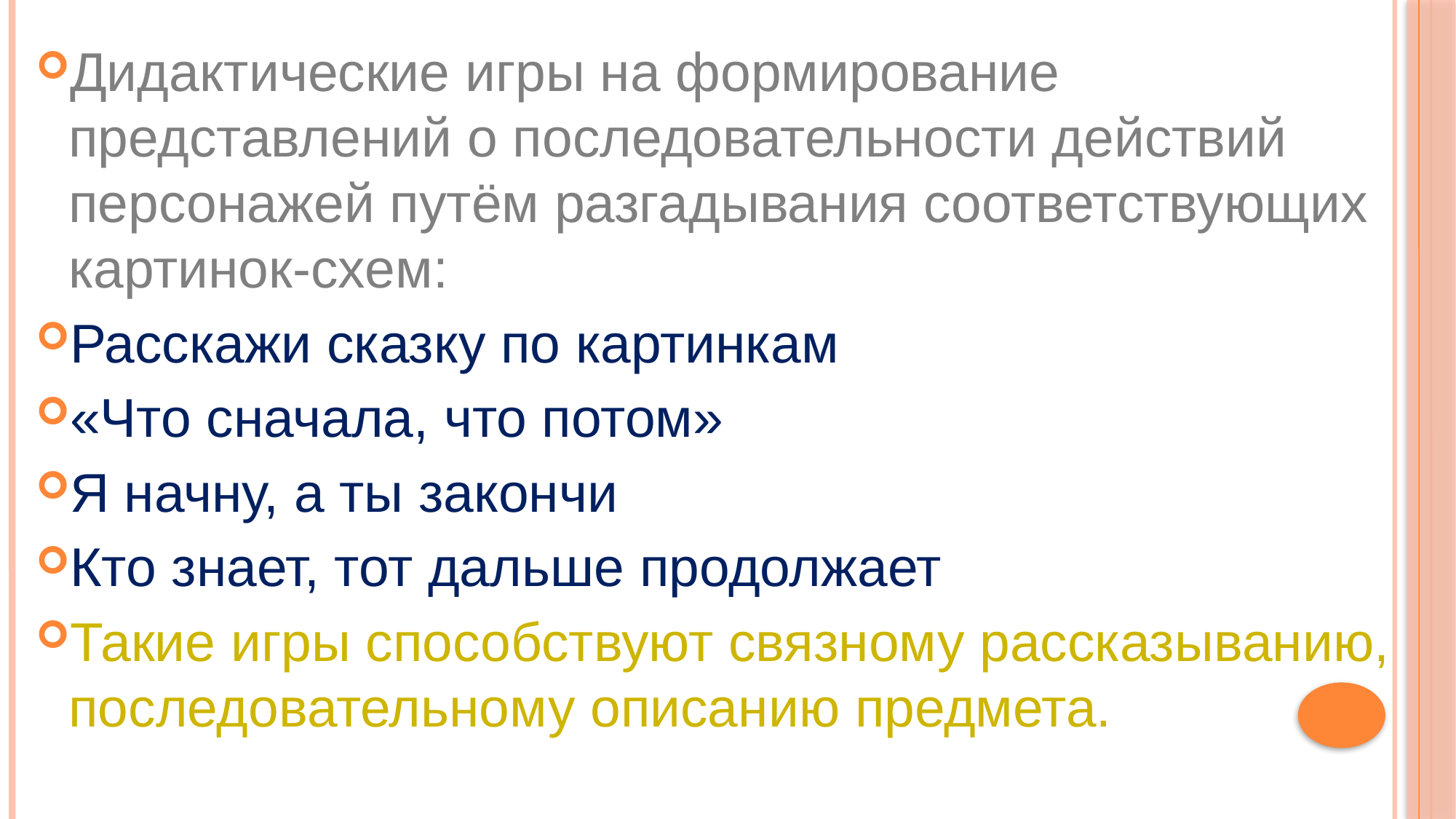

Дидактические игры на формирование представлений о последовательности действий персонажей путём разгадывания соответствующих картинок-схем:
Расскажи сказку по картинкам
«Что сначала, что потом»
Я начну, а ты закончи
Кто знает, тот дальше продолжает
Такие игры способствуют связному рассказыванию, последовательному описанию предмета.